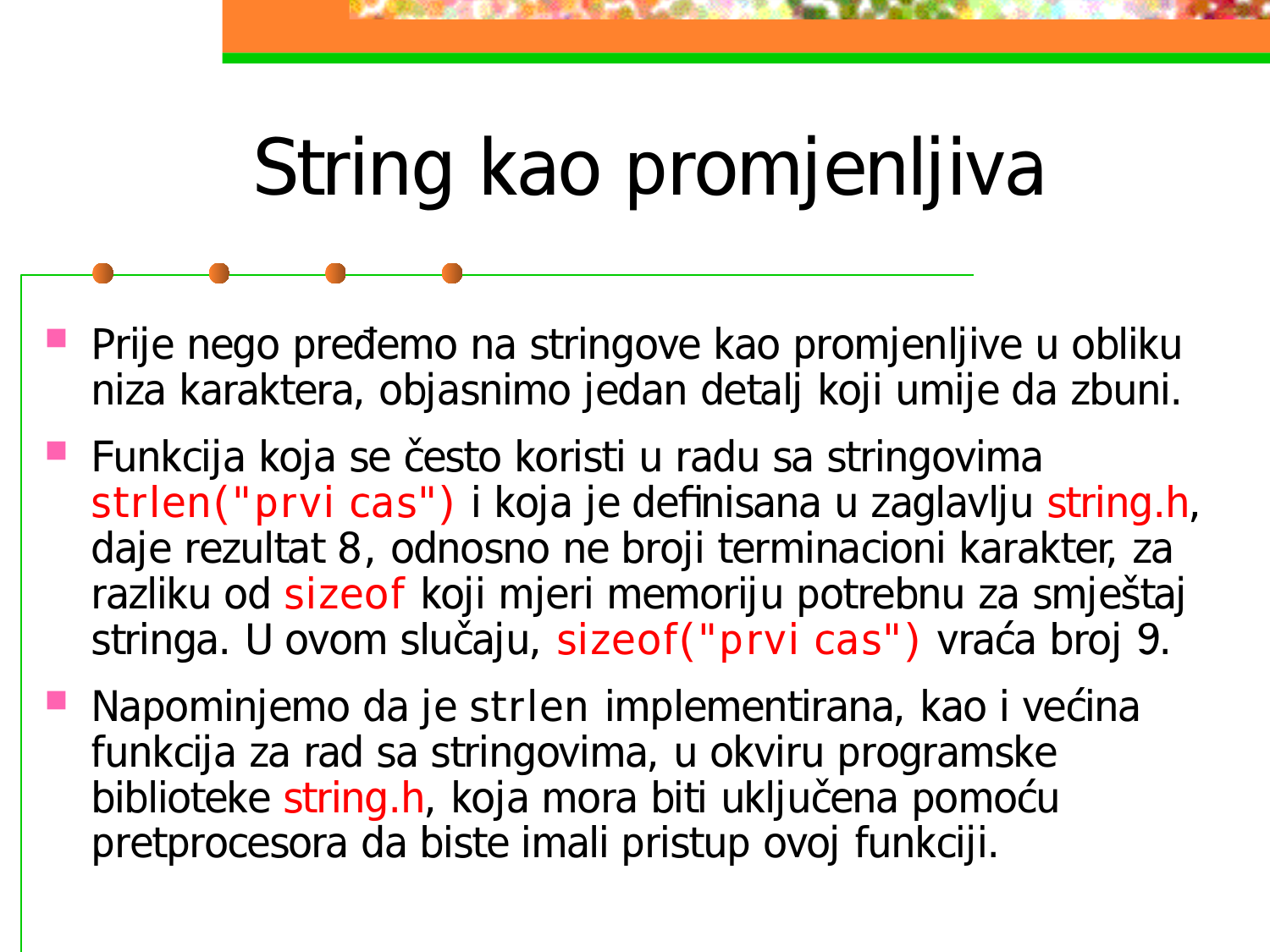

# String kao promjenljiva
Prije nego pređemo na stringove kao promjenljive u obliku niza karaktera, objasnimo jedan detalj koji umije da zbuni.
Funkcija koja se često koristi u radu sa stringovima strlen("prvi cas") i koja je definisana u zaglavlju string.h, daje rezultat 8, odnosno ne broji terminacioni karakter, za razliku od sizeof koji mjeri memoriju potrebnu za smještaj stringa. U ovom slučaju, sizeof("prvi cas") vraća broj 9.
Napominjemo da je strlen implementirana, kao i većina funkcija za rad sa stringovima, u okviru programske biblioteke string.h, koja mora biti uključena pomoću pretprocesora da biste imali pristup ovoj funkciji.